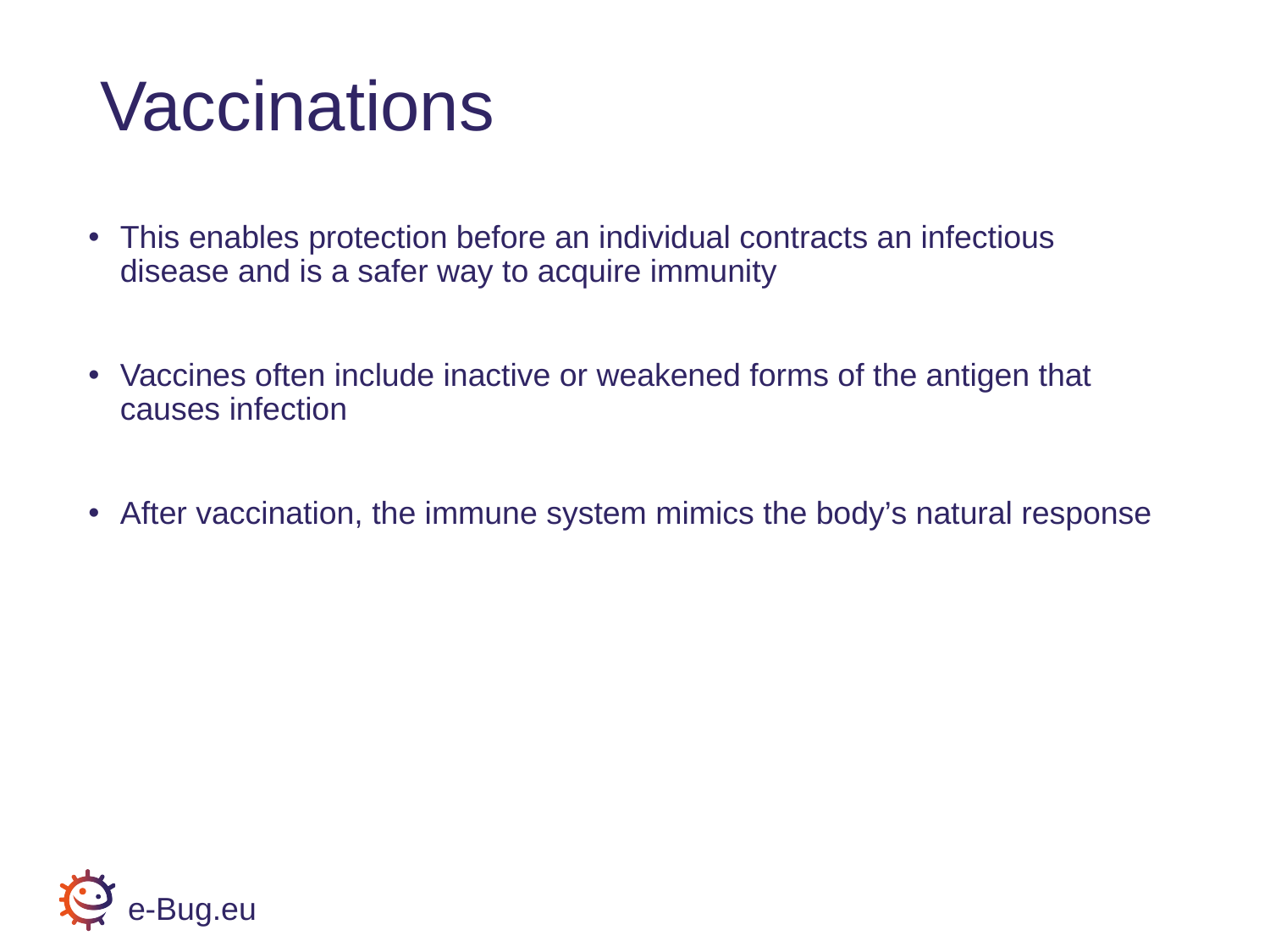

# Vaccinations
This enables protection before an individual contracts an infectious disease and is a safer way to acquire immunity

Vaccines often include inactive or weakened forms of the antigen that causes infection

After vaccination, the immune system mimics the body’s natural response
e-Bug.eu